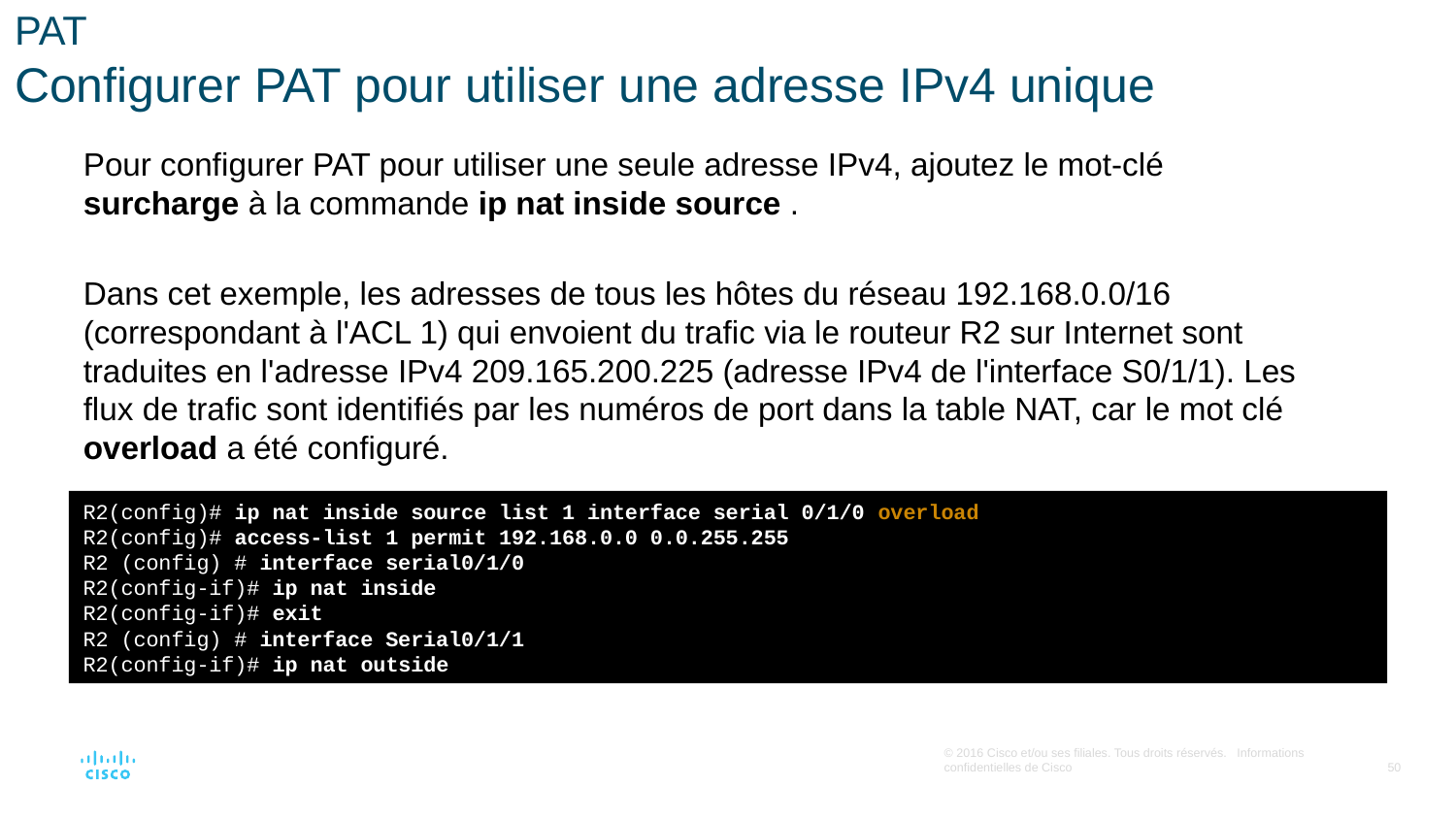

# PAT Configurer PAT pour utiliser une adresse IPv4 unique
Pour configurer PAT pour utiliser une seule adresse IPv4, ajoutez le mot-clé surcharge à la commande ip nat inside source .

Dans cet exemple, les adresses de tous les hôtes du réseau 192.168.0.0/16 (correspondant à l'ACL 1) qui envoient du trafic via le routeur R2 sur Internet sont traduites en l'adresse IPv4 209.165.200.225 (adresse IPv4 de l'interface S0/1/1). Les flux de trafic sont identifiés par les numéros de port dans la table NAT, car le mot clé overload a été configuré.

R2(config)# ip nat inside source list 1 interface serial 0/1/0 overload
R2(config)# access-list 1 permit 192.168.0.0 0.0.255.255
R2 (config) # interface serial0/1/0
R2(config-if)# ip nat inside
R2(config-if)# exit
R2 (config) # interface Serial0/1/1
R2(config-if)# ip nat outside